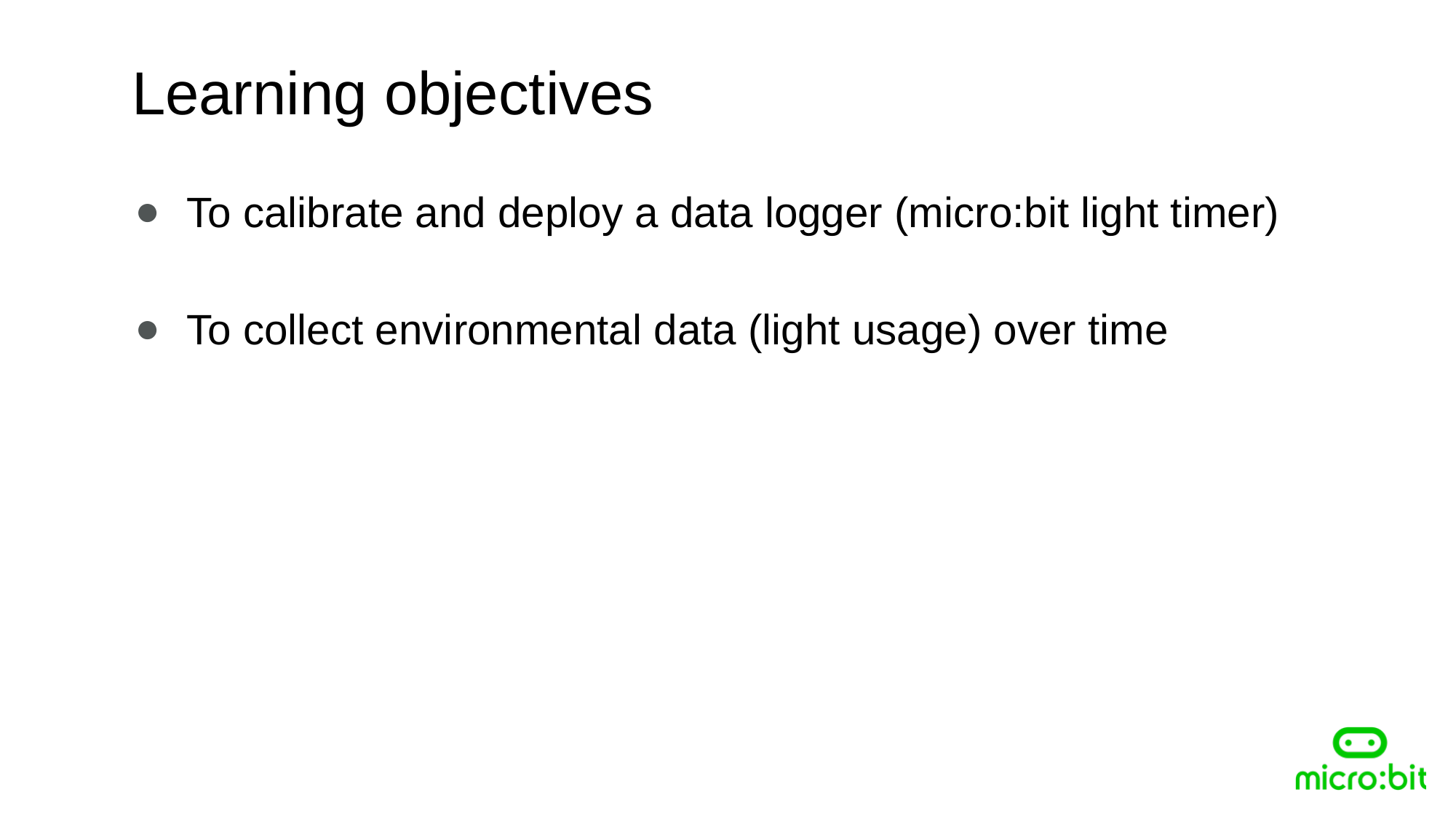

Learning objectives

To calibrate and deploy a data logger (micro:bit light timer)

To collect environmental data (light usage) over time